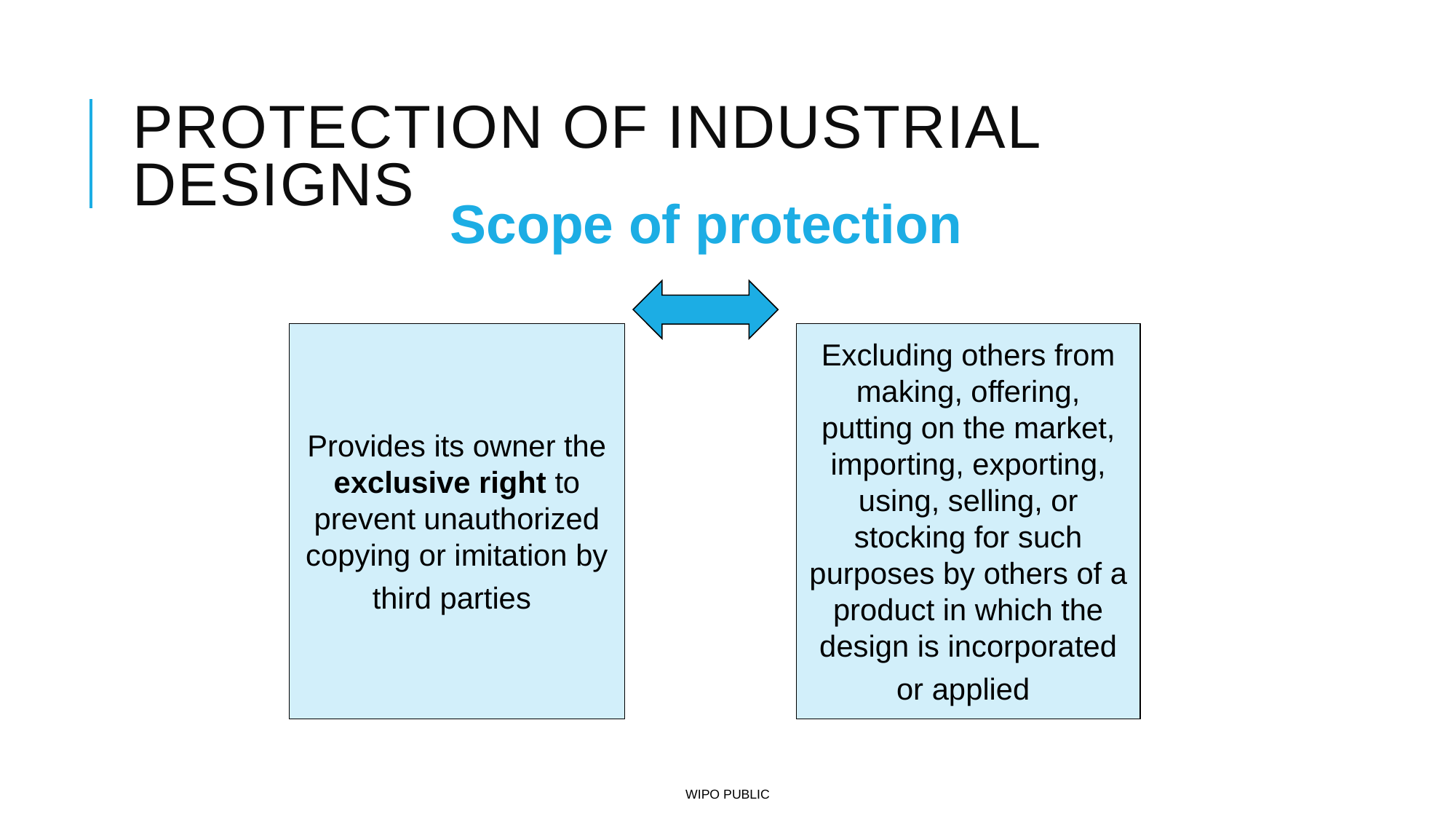

# Protection of Industrial Designs
Scope of protection

Provides its owner the exclusive right to prevent unauthorized copying or imitation by third parties
Excluding others from making, offering, putting on the market, importing, exporting, using, selling, or stocking for such purposes by others of a product in which the design is incorporated or applied